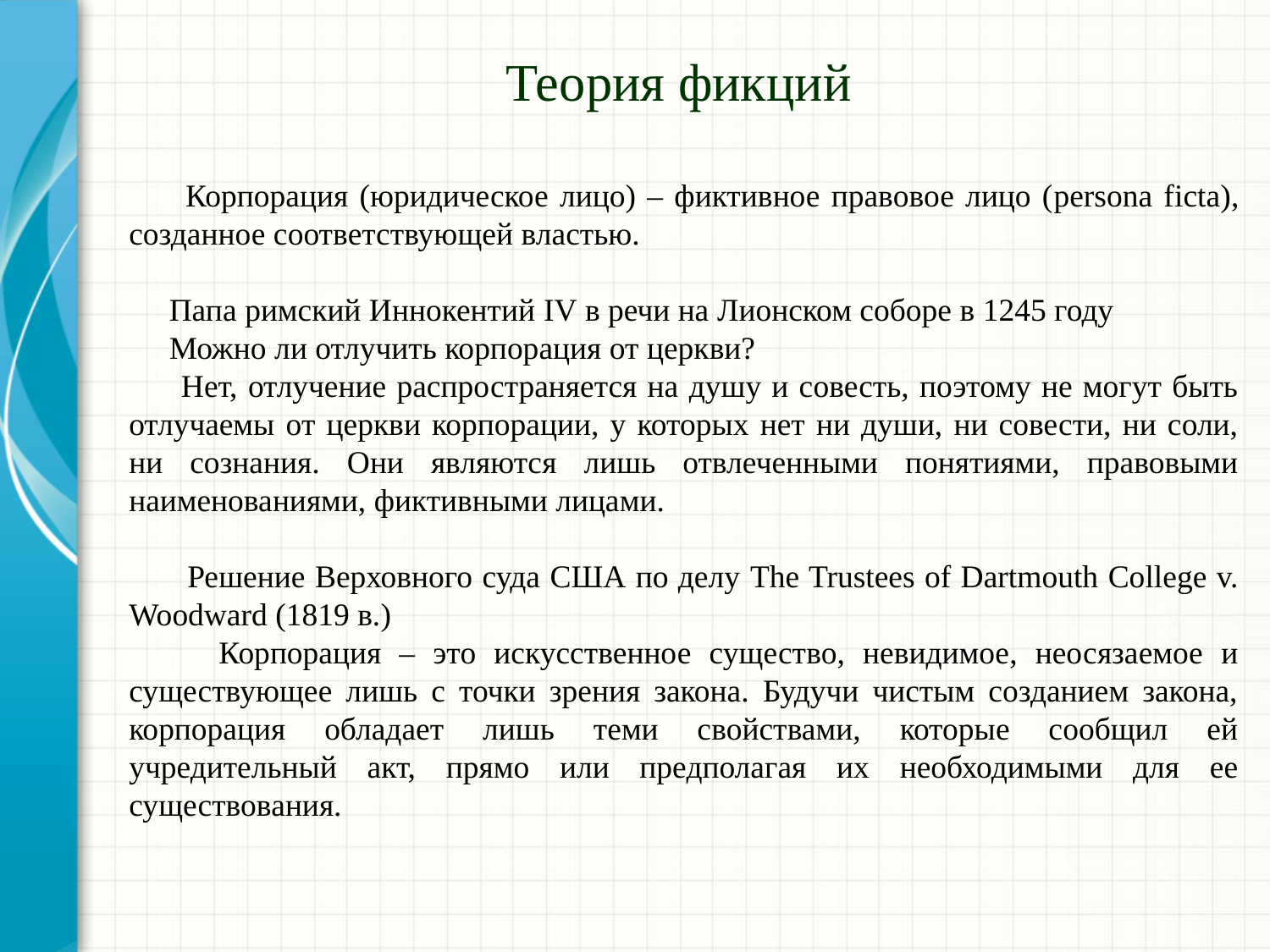

Теория фикций
     Корпорация (юридическое лицо) – фиктивное правовое лицо (persona ficta), созданное соответствующей властью.

     Папа римский Иннокентий IV в речи на Лионском соборе в 1245 году
     Можно ли отлучить корпорация от церкви?
     Нет, отлучение распространяется на душу и совесть, поэтому не могут быть отлучаемы от церкви корпорации, у которых нет ни души, ни совести, ни соли, ни сознания. Они являются лишь отвлеченными понятиями, правовыми наименованиями, фиктивными лицами.

      Решение Верховного суда США по делу The Trustees of Dartmouth College v. Woodward (1819 в.)
     Корпорация – это искусственное существо, невидимое, неосязаемое и существующее лишь с точки зрения закона. Будучи чистым созданием закона, корпорация обладает лишь теми свойствами, которые сообщил ей учредительный акт, прямо или предполагая их необходимыми для ее существования.